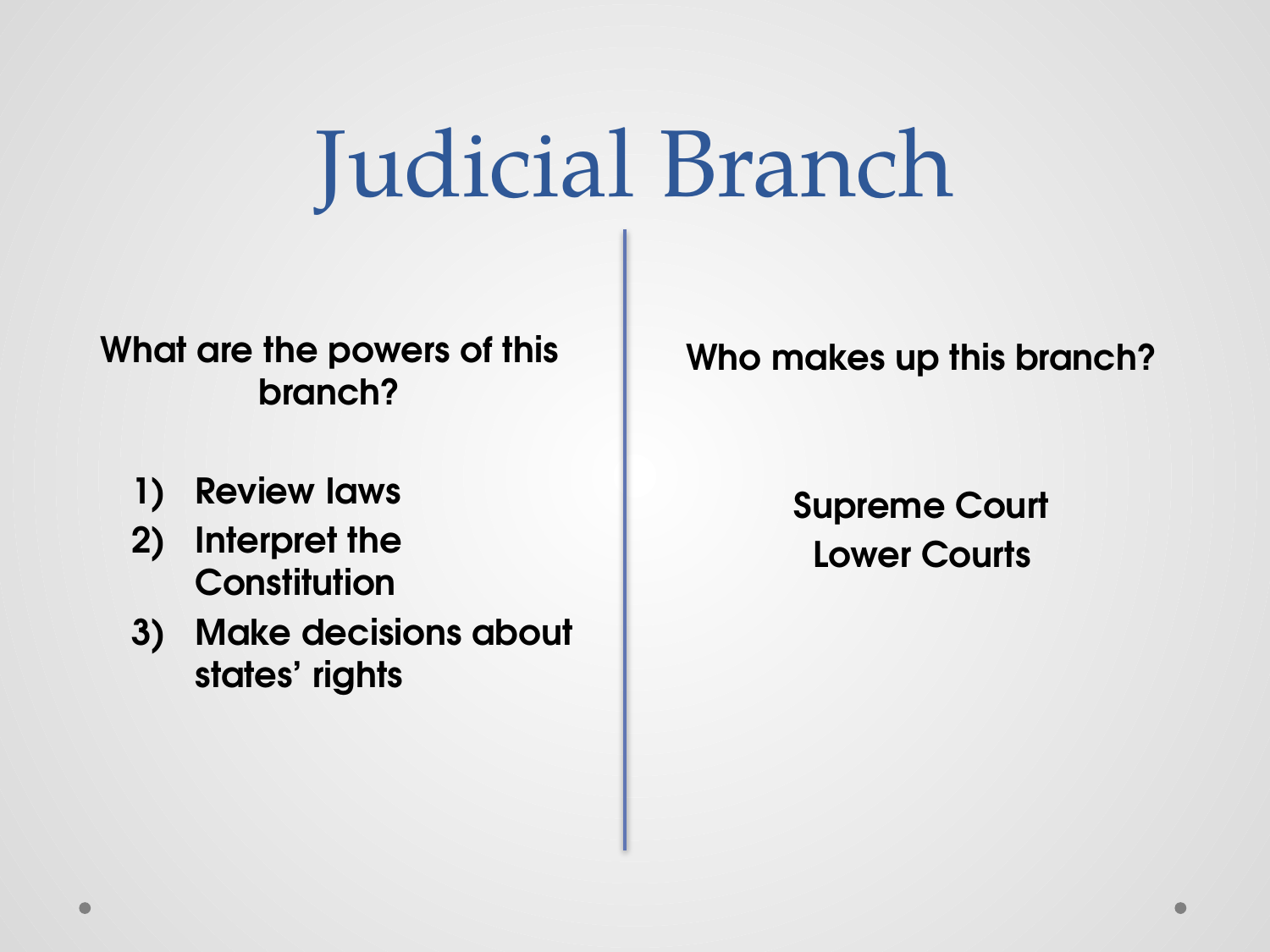

# Judicial Branch

What are the powers of this branch?

Review laws
Interpret the Constitution
Make decisions about states’ rights

Who makes up this branch?

Supreme Court
Lower Courts